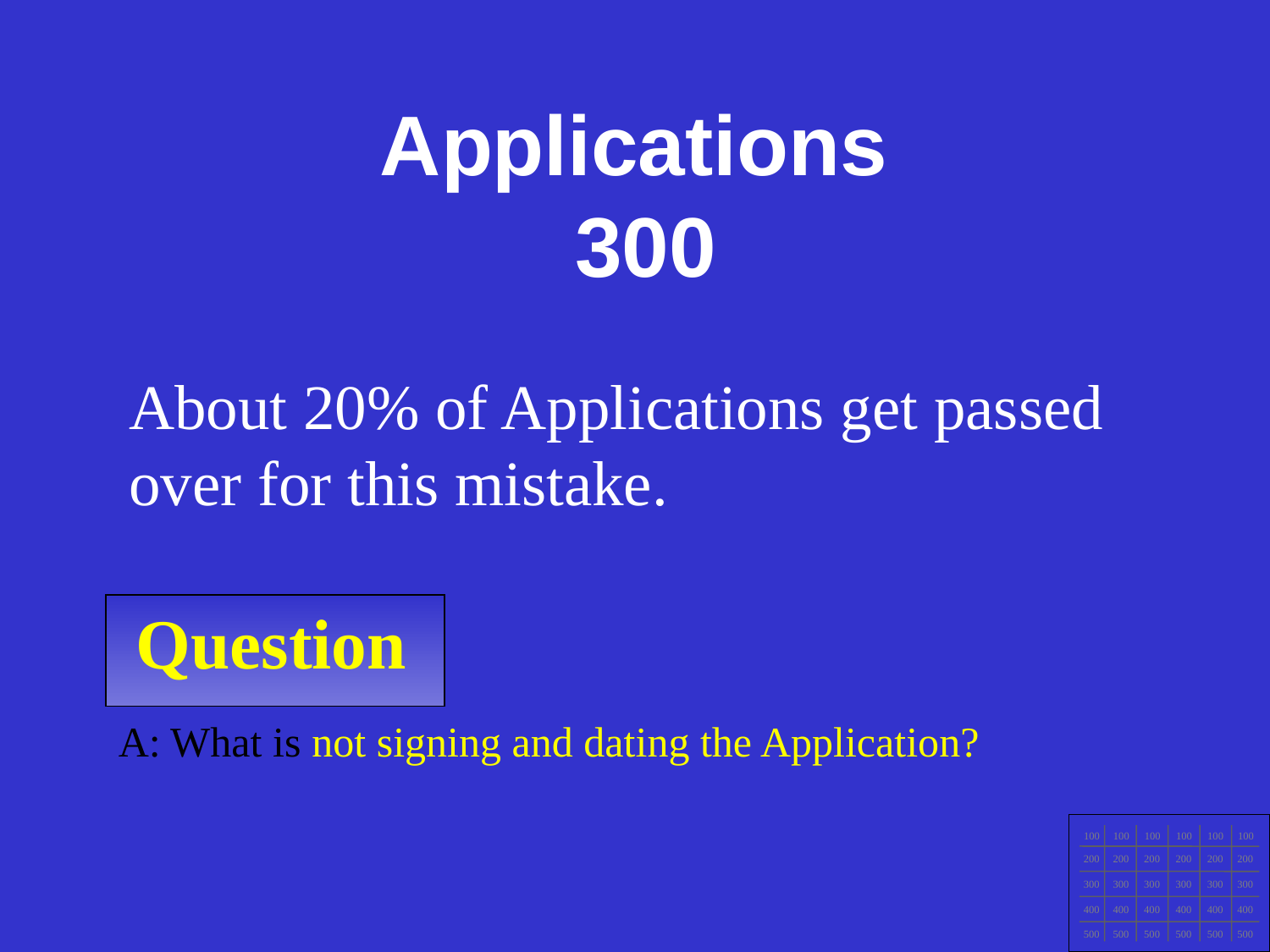

Applications
300
About 20% of Applications get passed over for this mistake.
Question

A: What is not signing and dating the Application?

100
100
100
100
100
100

200
200
200
200
200
200

300
300
300
300
300
300

400
400
400
400
400
400

500
500
500
500
500
500